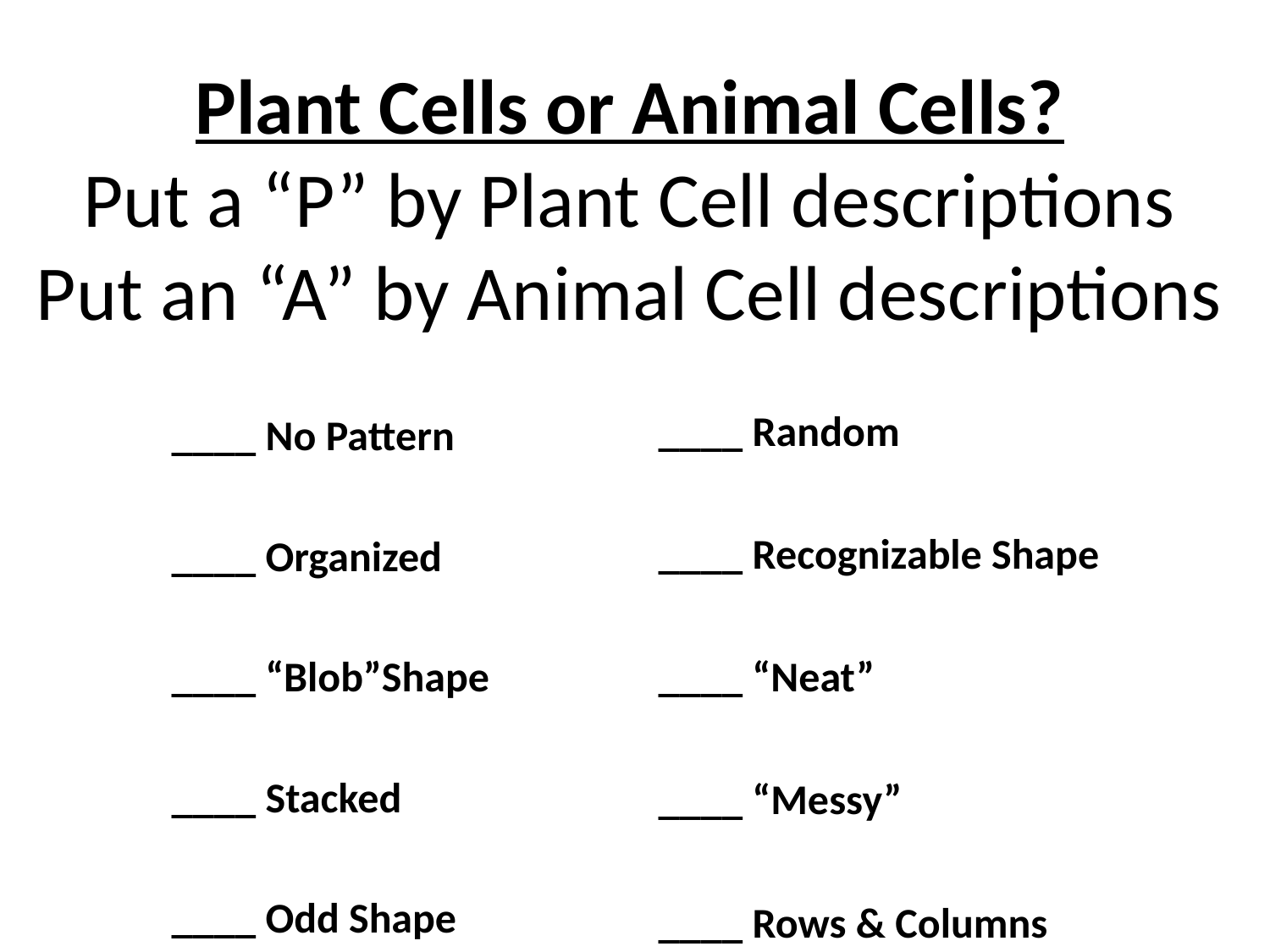

# Plant Cells or Animal Cells? Put a “P” by Plant Cell descriptions Put an “A” by Animal Cell descriptions
____ No Pattern
____ Organized
____ “Blob”Shape
____ Stacked
____ Odd Shape
____ Random
____ Recognizable Shape
____ “Neat”
____ “Messy”
____ Rows & Columns